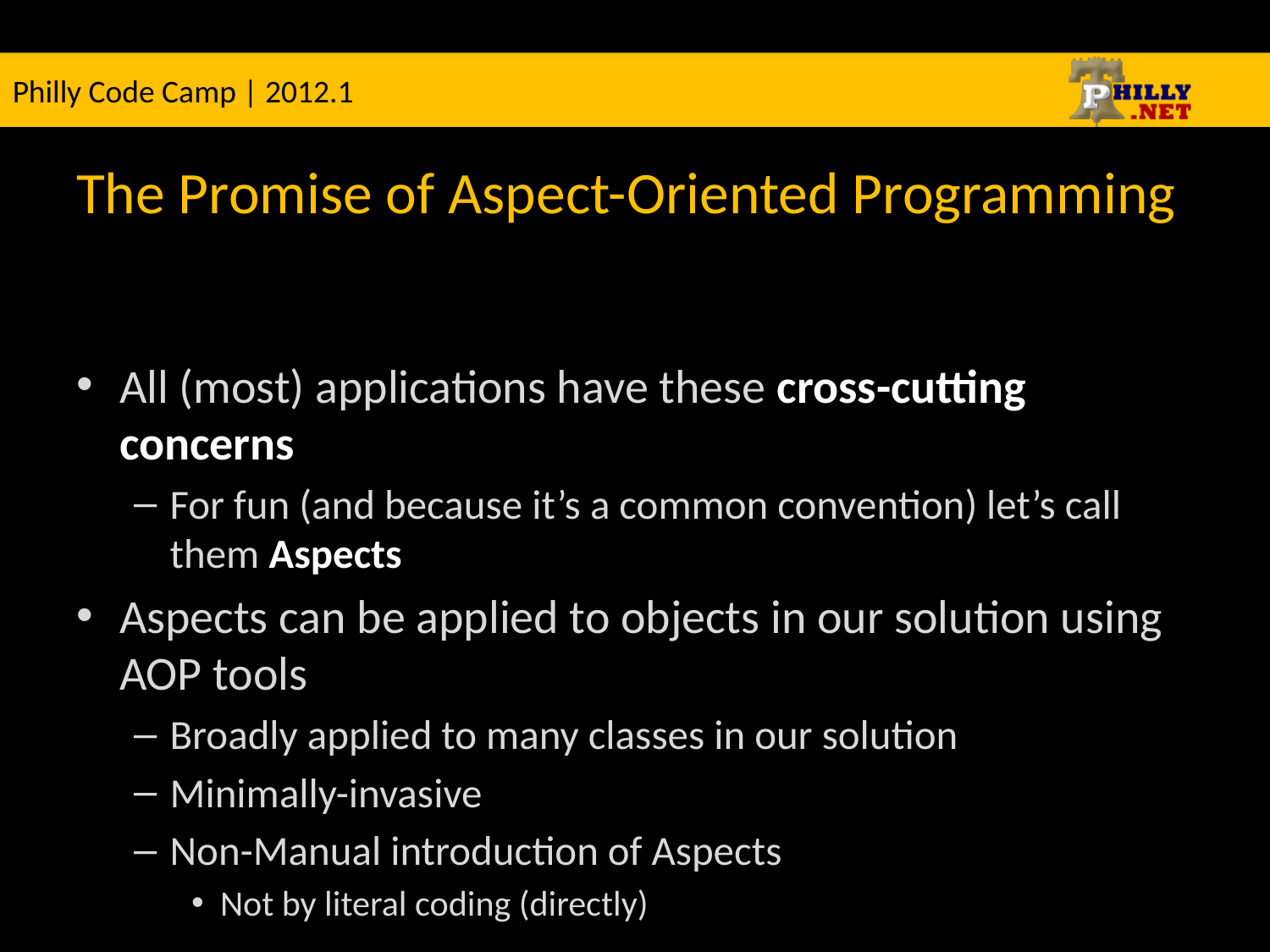

# The Promise of Aspect-Oriented Programming
All (most) applications have these cross-cutting concerns
For fun (and because it’s a common convention) let’s call them Aspects
Aspects can be applied to objects in our solution using AOP tools
Broadly applied to many classes in our solution
Minimally-invasive
Non-Manual introduction of Aspects
Not by literal coding (directly)